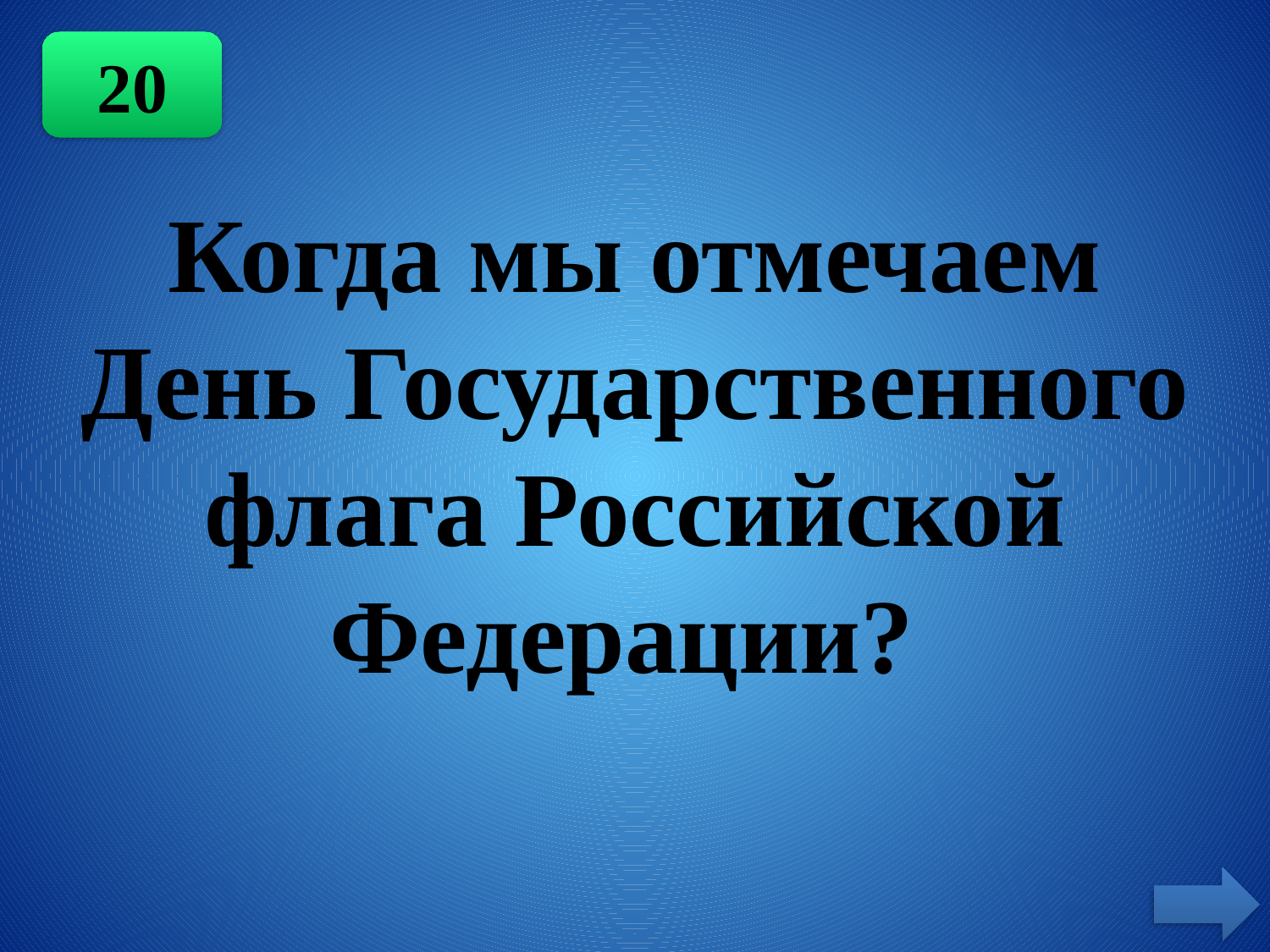

20
Когда мы отмечаем День Государственного флага Российской Федерации?